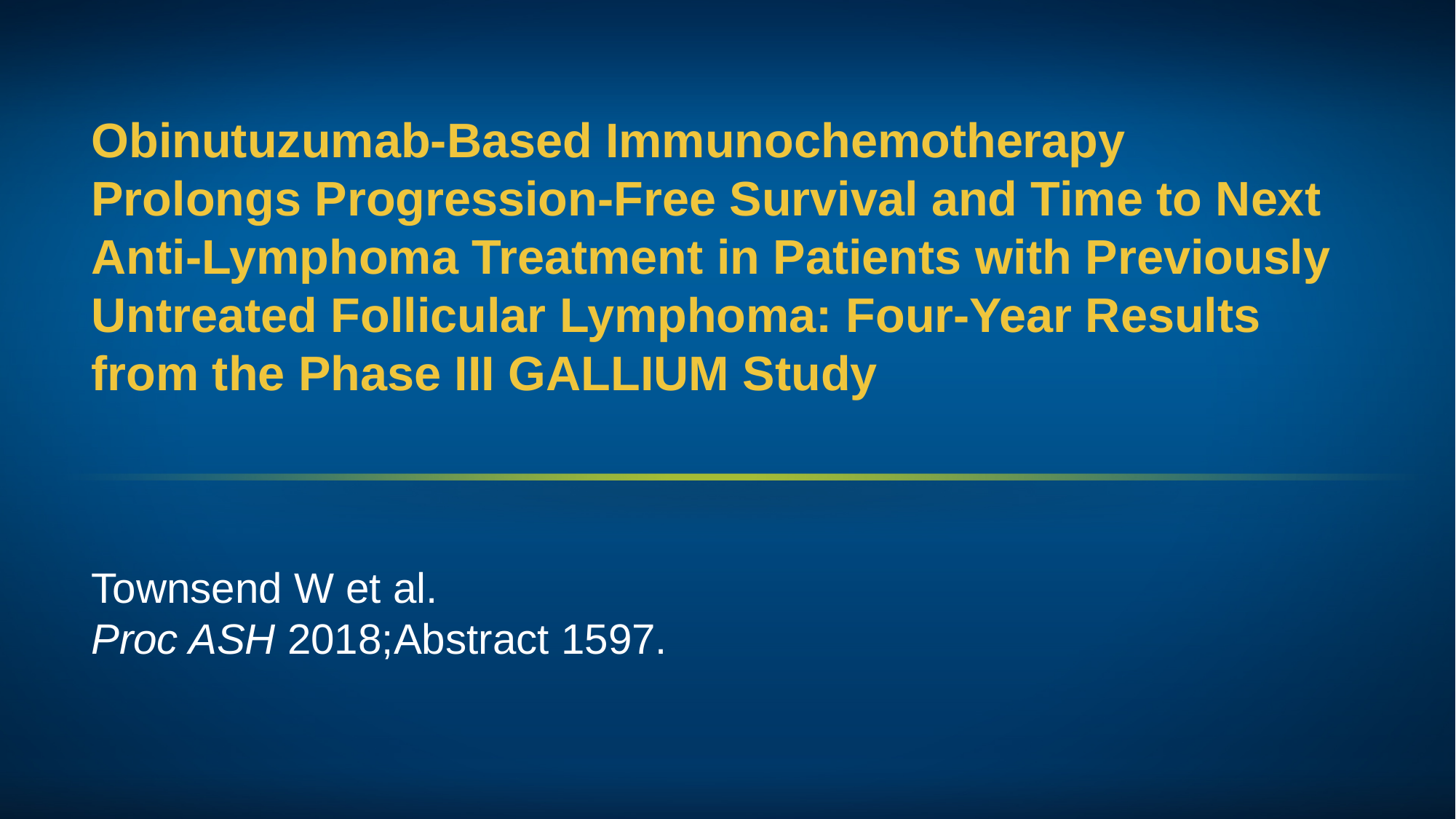

# Obinutuzumab-Based Immunochemotherapy Prolongs Progression-Free Survival and Time to Next Anti-Lymphoma Treatment in Patients with Previously Untreated Follicular Lymphoma: Four-Year Results from the Phase III GALLIUM Study
Townsend W et al.
Proc ASH 2018;Abstract 1597.